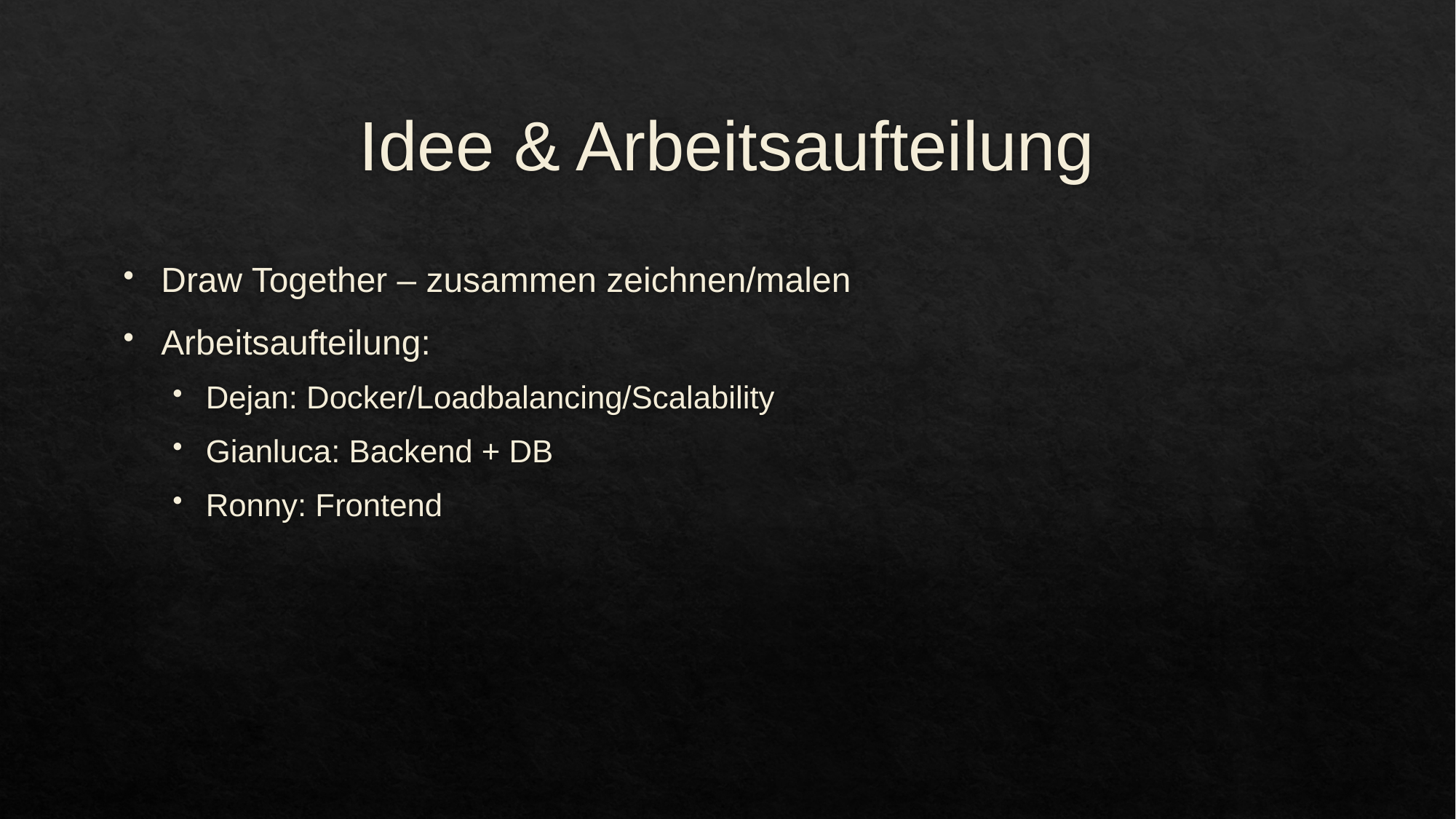

# Idee & Arbeitsaufteilung
Draw Together – zusammen zeichnen/malen
Arbeitsaufteilung:
Dejan: Docker/Loadbalancing/Scalability
Gianluca: Backend + DB
Ronny: Frontend